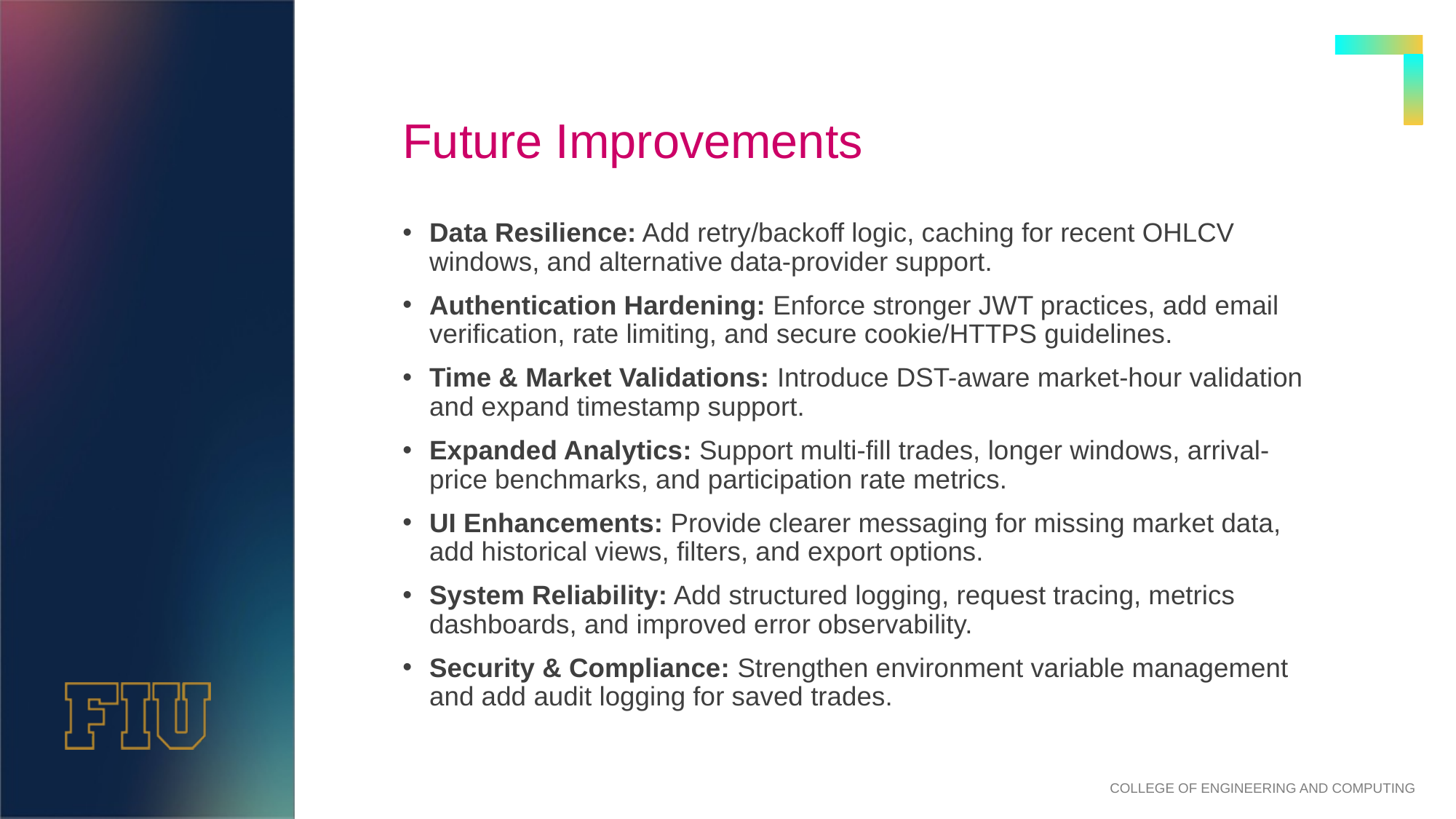

# Future Improvements
Data Resilience: Add retry/backoff logic, caching for recent OHLCV windows, and alternative data-provider support.
Authentication Hardening: Enforce stronger JWT practices, add email verification, rate limiting, and secure cookie/HTTPS guidelines.
Time & Market Validations: Introduce DST-aware market-hour validation and expand timestamp support.
Expanded Analytics: Support multi-fill trades, longer windows, arrival-price benchmarks, and participation rate metrics.
UI Enhancements: Provide clearer messaging for missing market data, add historical views, filters, and export options.
System Reliability: Add structured logging, request tracing, metrics dashboards, and improved error observability.
Security & Compliance: Strengthen environment variable management and add audit logging for saved trades.